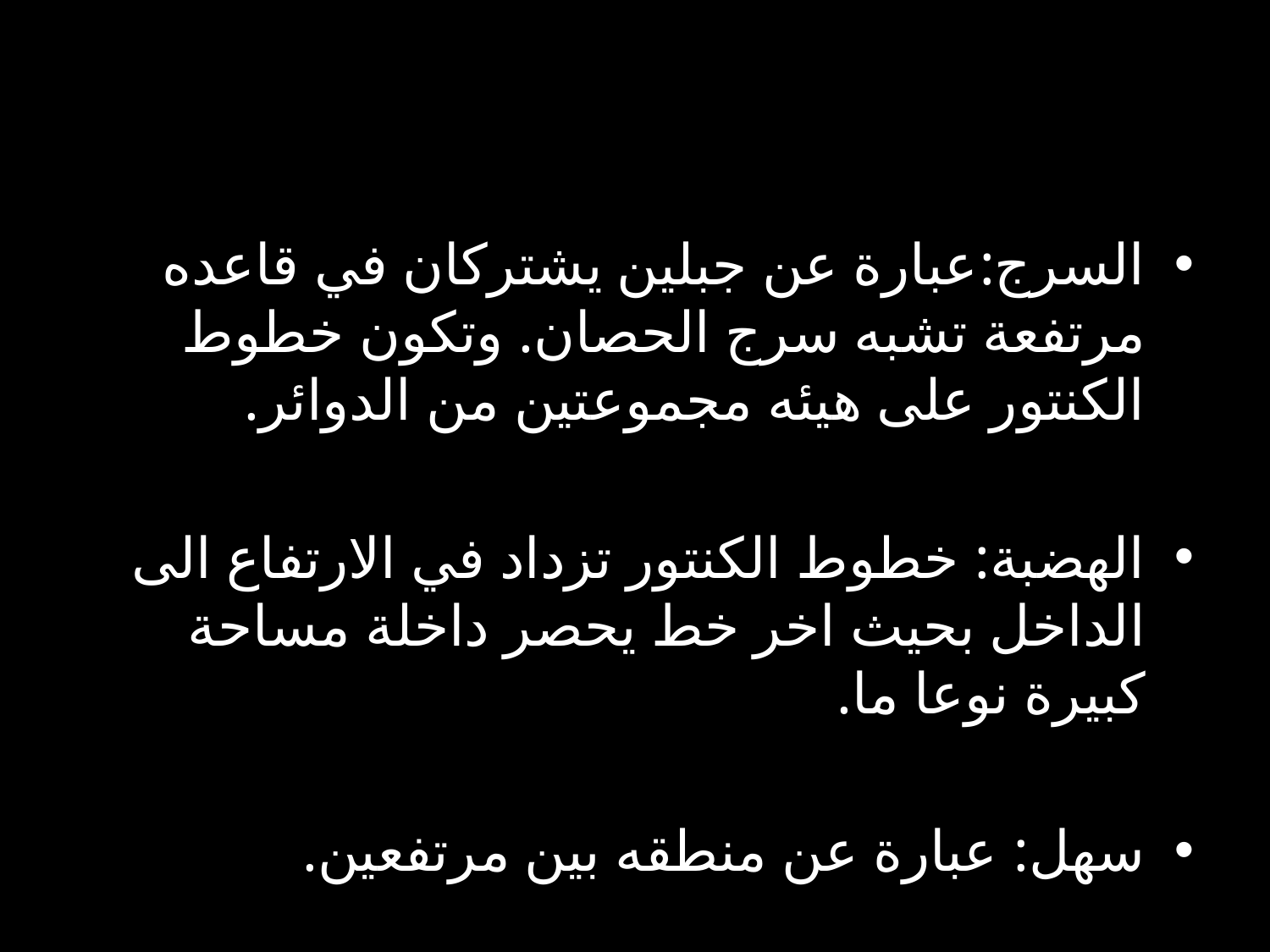

#
السرج:عبارة عن جبلين يشتركان في قاعده مرتفعة تشبه سرج الحصان. وتكون خطوط الكنتور على هيئه مجموعتين من الدوائر.

الهضبة: خطوط الكنتور تزداد في الارتفاع الى الداخل بحيث اخر خط يحصر داخلة مساحة كبيرة نوعا ما.

سهل: عبارة عن منطقه بين مرتفعين.